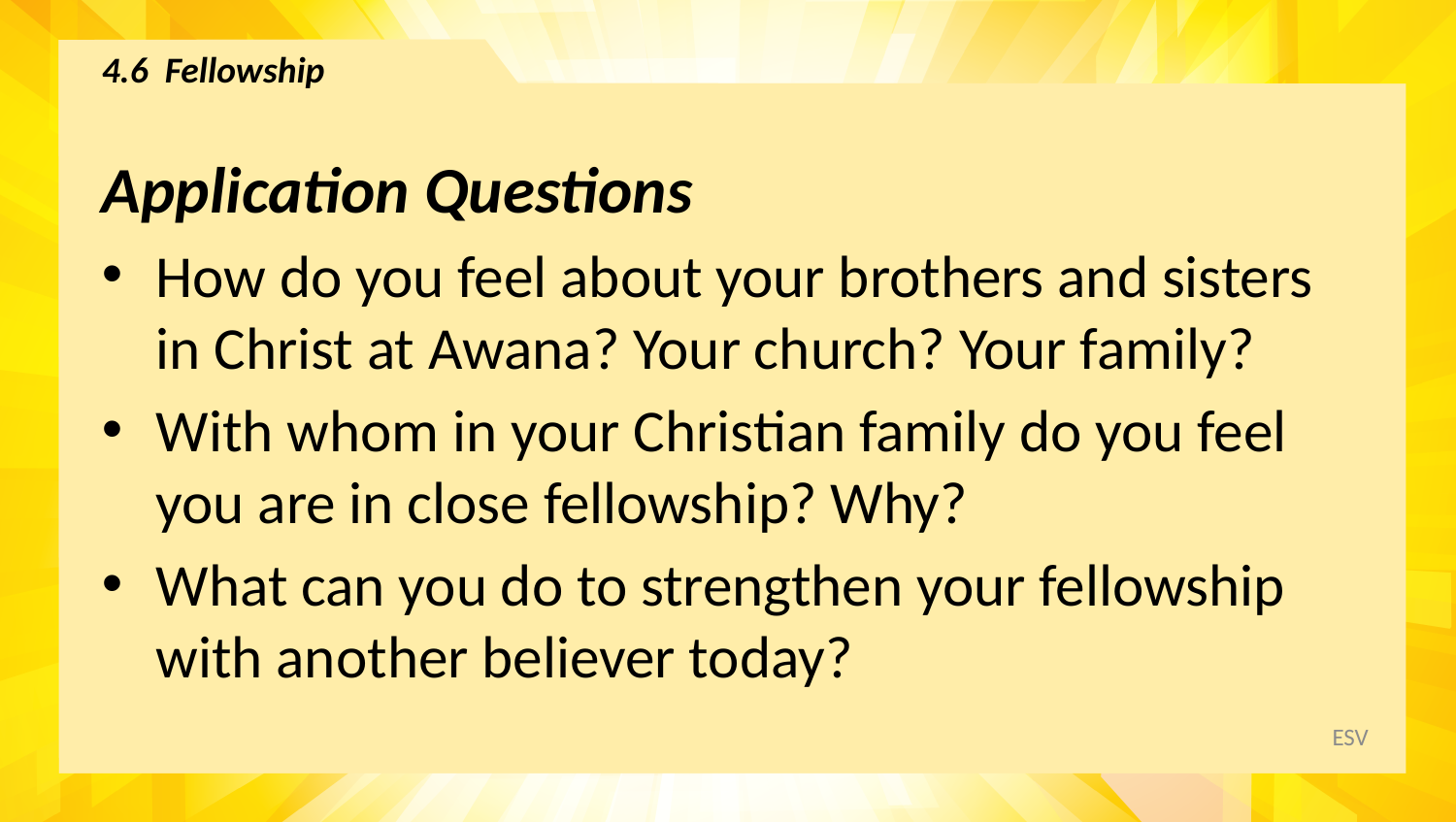

# 4.6  Fellowship
Application Questions
How do you feel about your brothers and sisters in Christ at Awana? Your church? Your family?
With whom in your Christian family do you feel you are in close fellowship? Why?
What can you do to strengthen your fellowship with another believer today?
ESV